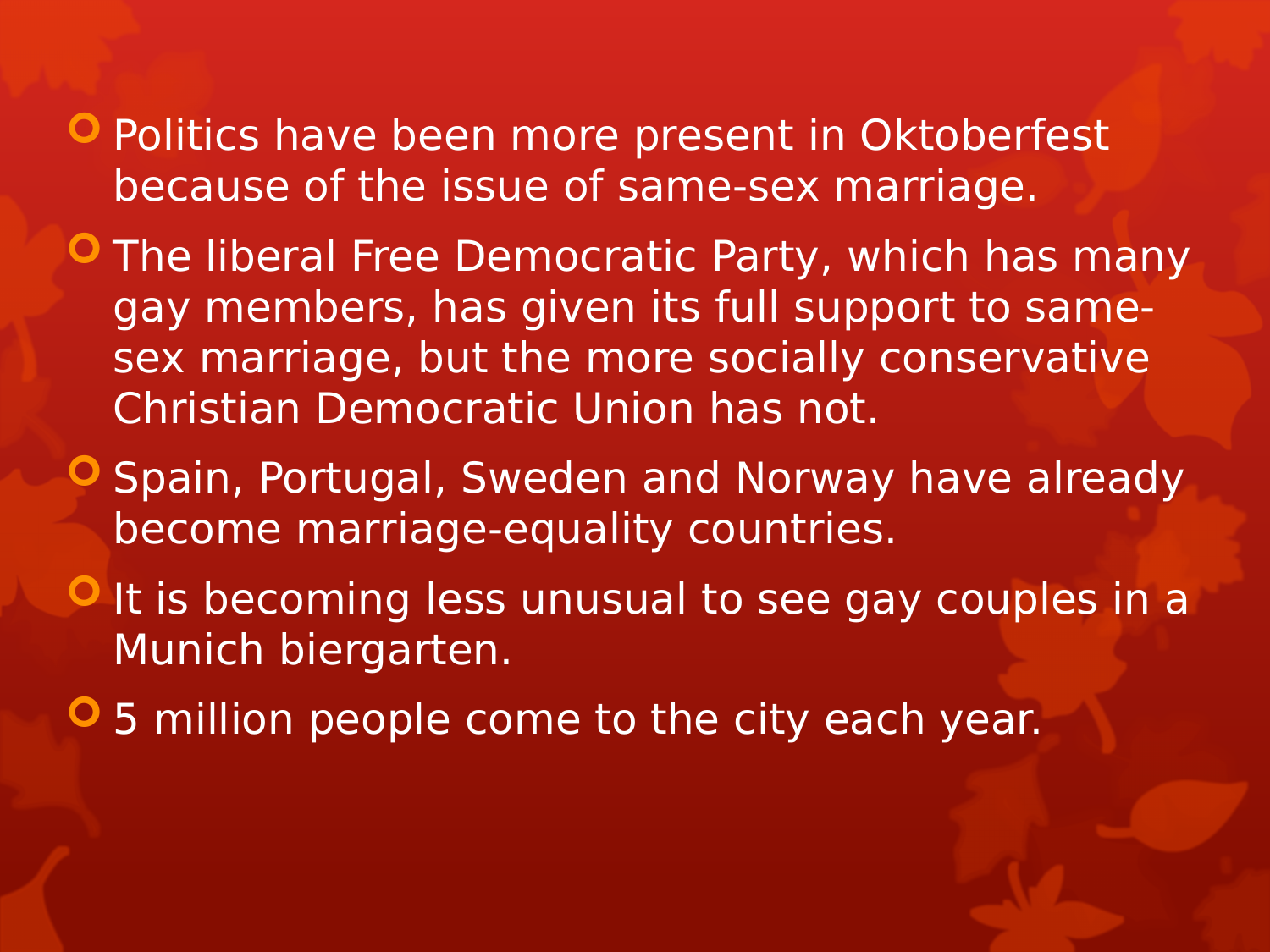

Politics have been more present in Oktoberfest because of the issue of same-sex marriage.
The liberal Free Democratic Party, which has many gay members, has given its full support to same-sex marriage, but the more socially conservative Christian Democratic Union has not.
Spain, Portugal, Sweden and Norway have already become marriage-equality countries.
It is becoming less unusual to see gay couples in a Munich biergarten.
5 million people come to the city each year.